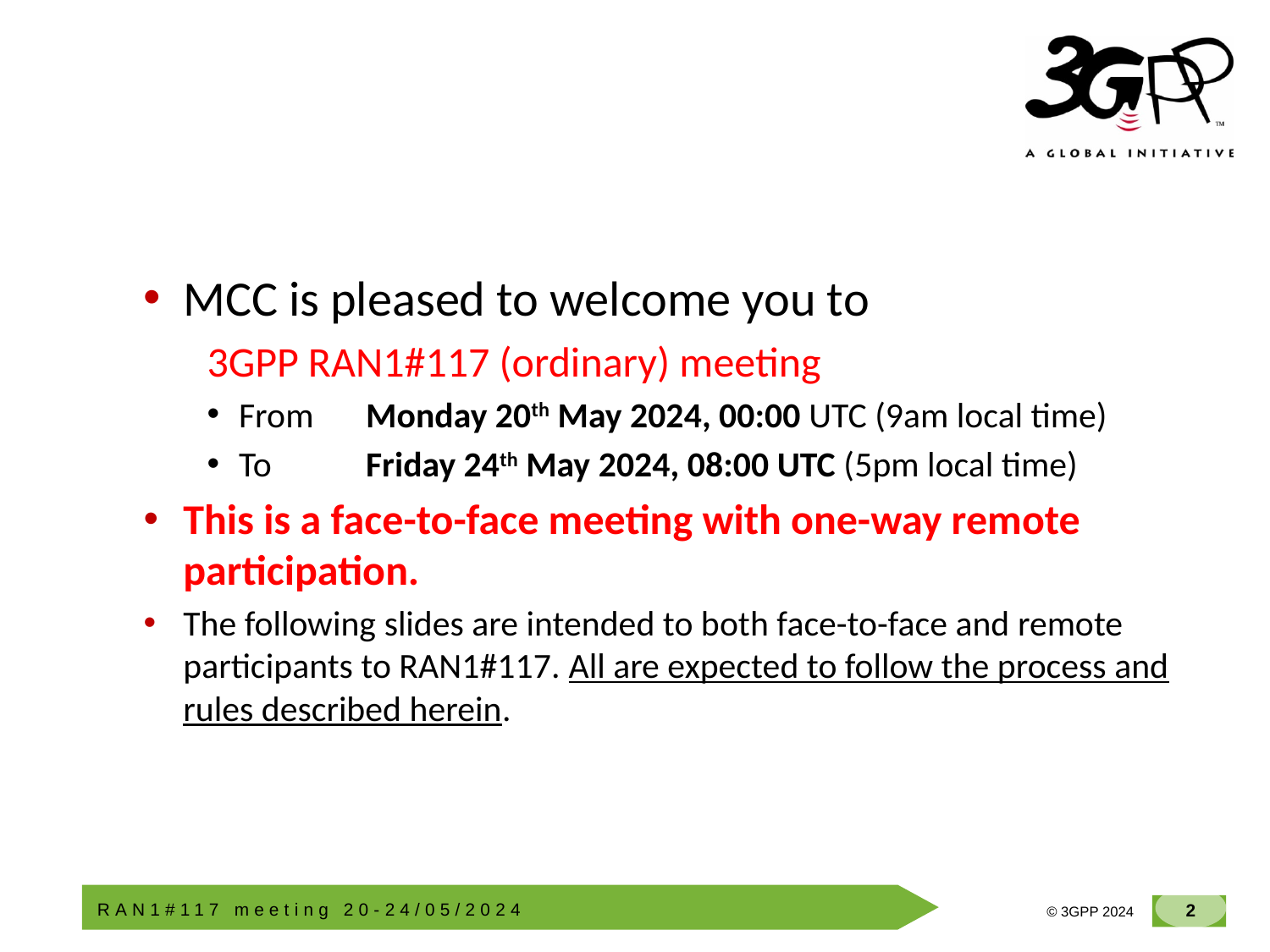

MCC is pleased to welcome you to
3GPP RAN1#117 (ordinary) meeting
From 	Monday 20th May 2024, 00:00 UTC (9am local time)
To 	Friday 24th May 2024, 08:00 UTC (5pm local time)
This is a face-to-face meeting with one-way remote participation.
The following slides are intended to both face-to-face and remote participants to RAN1#117. All are expected to follow the process and rules described herein.